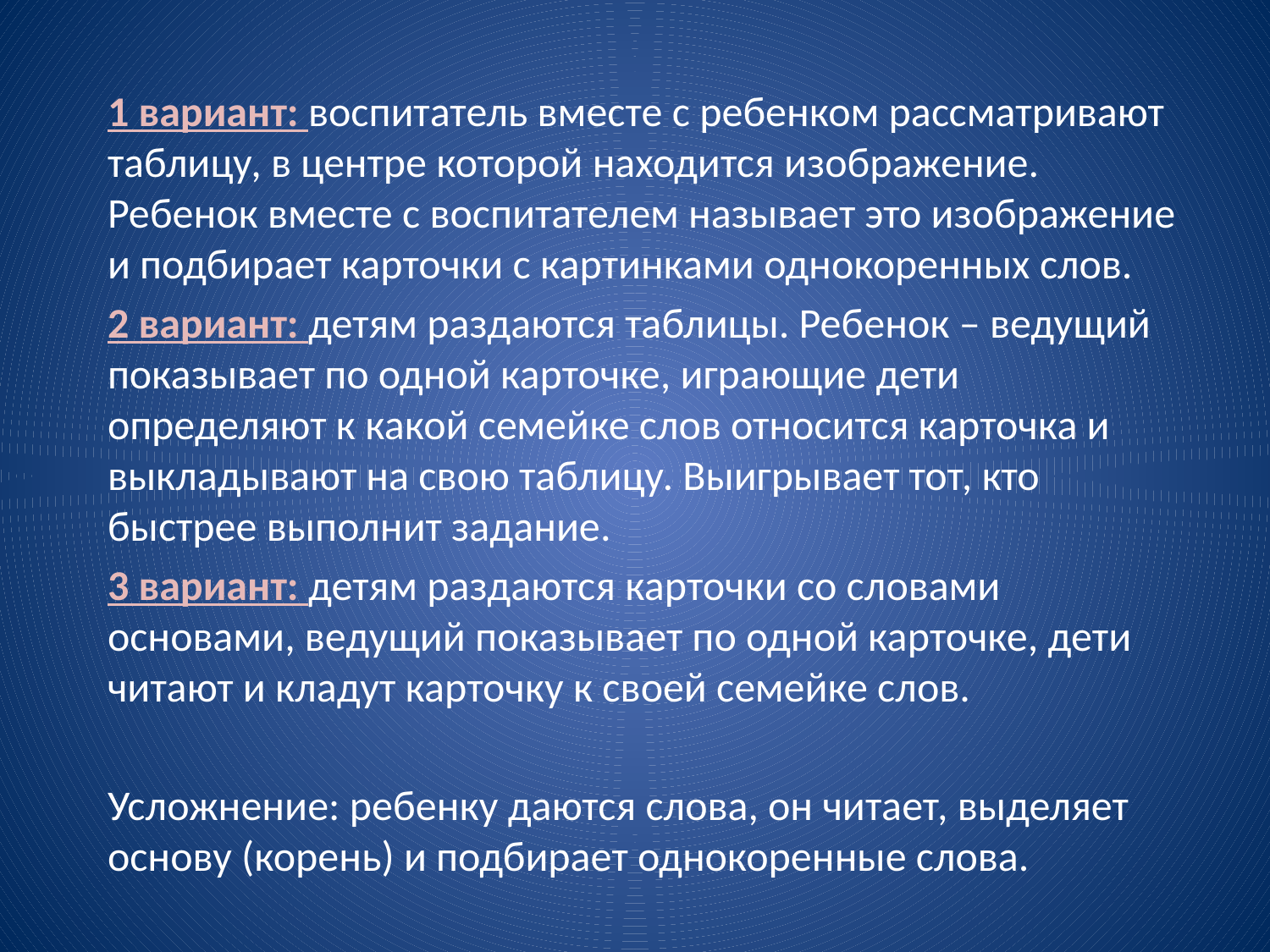

1 вариант: воспитатель вместе с ребенком рассматривают таблицу, в центре которой находится изображение. Ребенок вместе с воспитателем называет это изображение и подбирает карточки с картинками однокоренных слов.
2 вариант: детям раздаются таблицы. Ребенок – ведущий показывает по одной карточке, играющие дети определяют к какой семейке слов относится карточка и выкладывают на свою таблицу. Выигрывает тот, кто быстрее выполнит задание.
3 вариант: детям раздаются карточки со словами основами, ведущий показывает по одной карточке, дети читают и кладут карточку к своей семейке слов.

Усложнение: ребенку даются слова, он читает, выделяет основу (корень) и подбирает однокоренные слова.